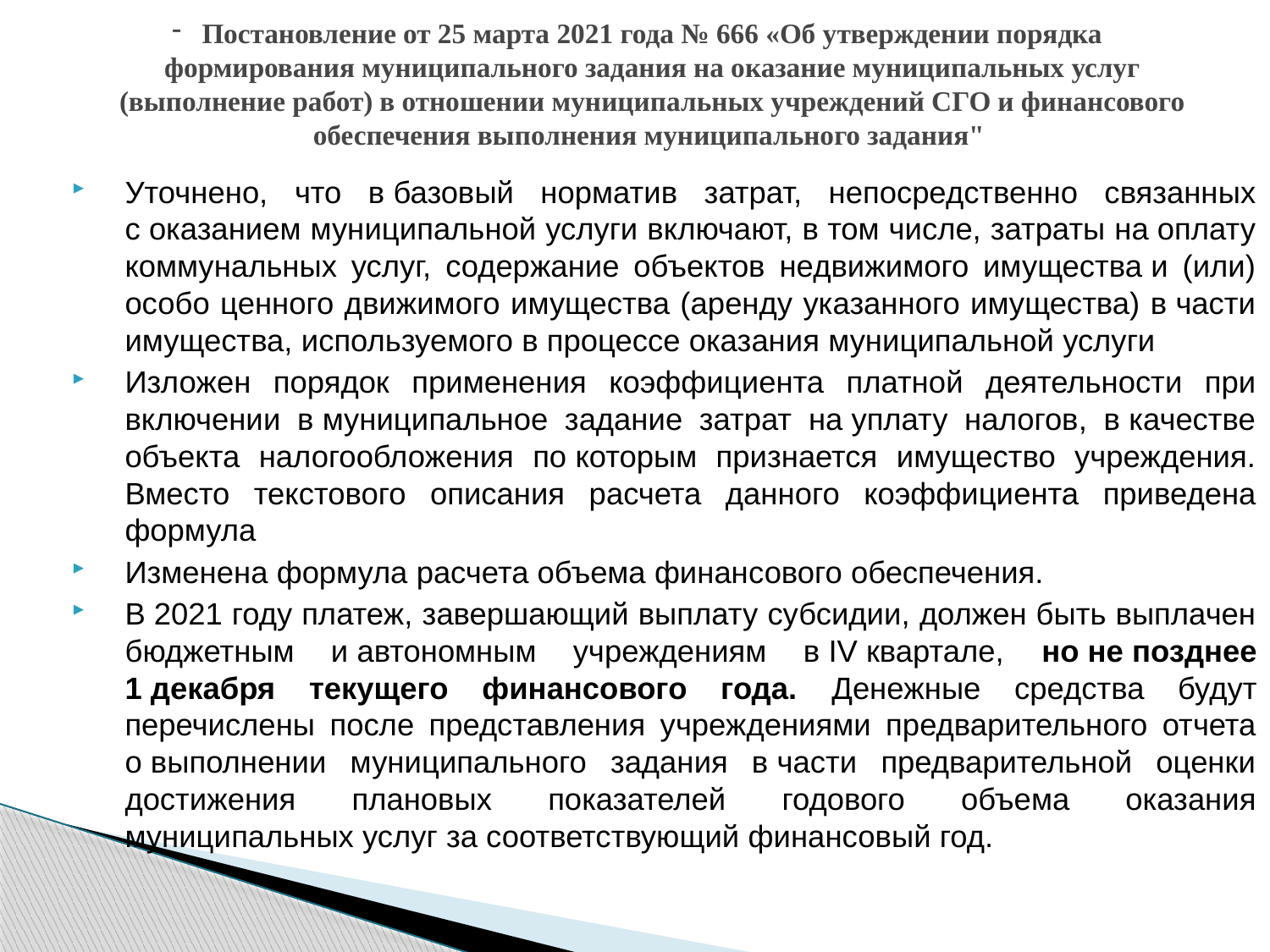

# Постановление от 25 марта 2021 года № 666 «Об утверждении порядка формирования муниципального задания на оказание муниципальных услуг (выполнение работ) в отношении муниципальных учреждений СГО и финансового обеспечения выполнения муниципального задания"
Уточнено, что в базовый норматив затрат, непосредственно связанных с оказанием муниципальной услуги включают, в том числе, затраты на оплату коммунальных услуг, содержание объектов недвижимого имущества и (или) особо ценного движимого имущества (аренду указанного имущества) в части имущества, используемого в процессе оказания муниципальной услуги
Изложен порядок применения коэффициента платной деятельности при включении в муниципальное задание затрат на уплату налогов, в качестве объекта налогообложения по которым признается имущество учреждения. Вместо текстового описания расчета данного коэффициента приведена формула
Изменена формула расчета объема финансового обеспечения.
В 2021 году платеж, завершающий выплату субсидии, должен быть выплачен бюджетным и автономным учреждениям в IV квартале, но не позднее 1 декабря текущего финансового года. Денежные средства будут перечислены после представления учреждениями предварительного отчета о выполнении муниципального задания в части предварительной оценки достижения плановых показателей годового объема оказания муниципальных услуг за соответствующий финансовый год.